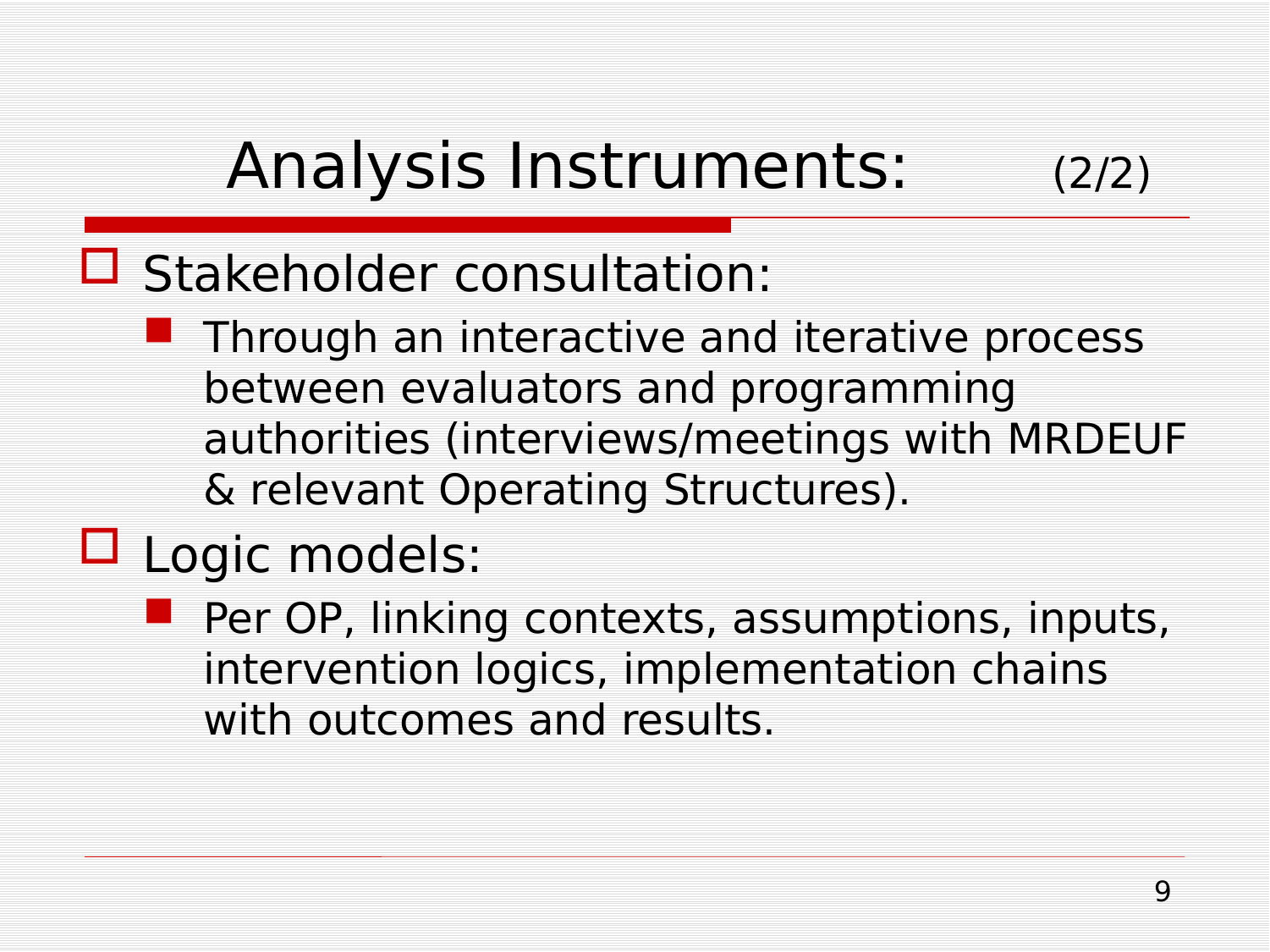

# Analysis Instruments:       (2/2)
Stakeholder consultation:
Through an interactive and iterative process between evaluators and programming authorities (interviews/meetings with MRDEUF & relevant Operating Structures).
Logic models:
Per OP, linking contexts, assumptions, inputs, intervention logics, implementation chains with outcomes and results.

9